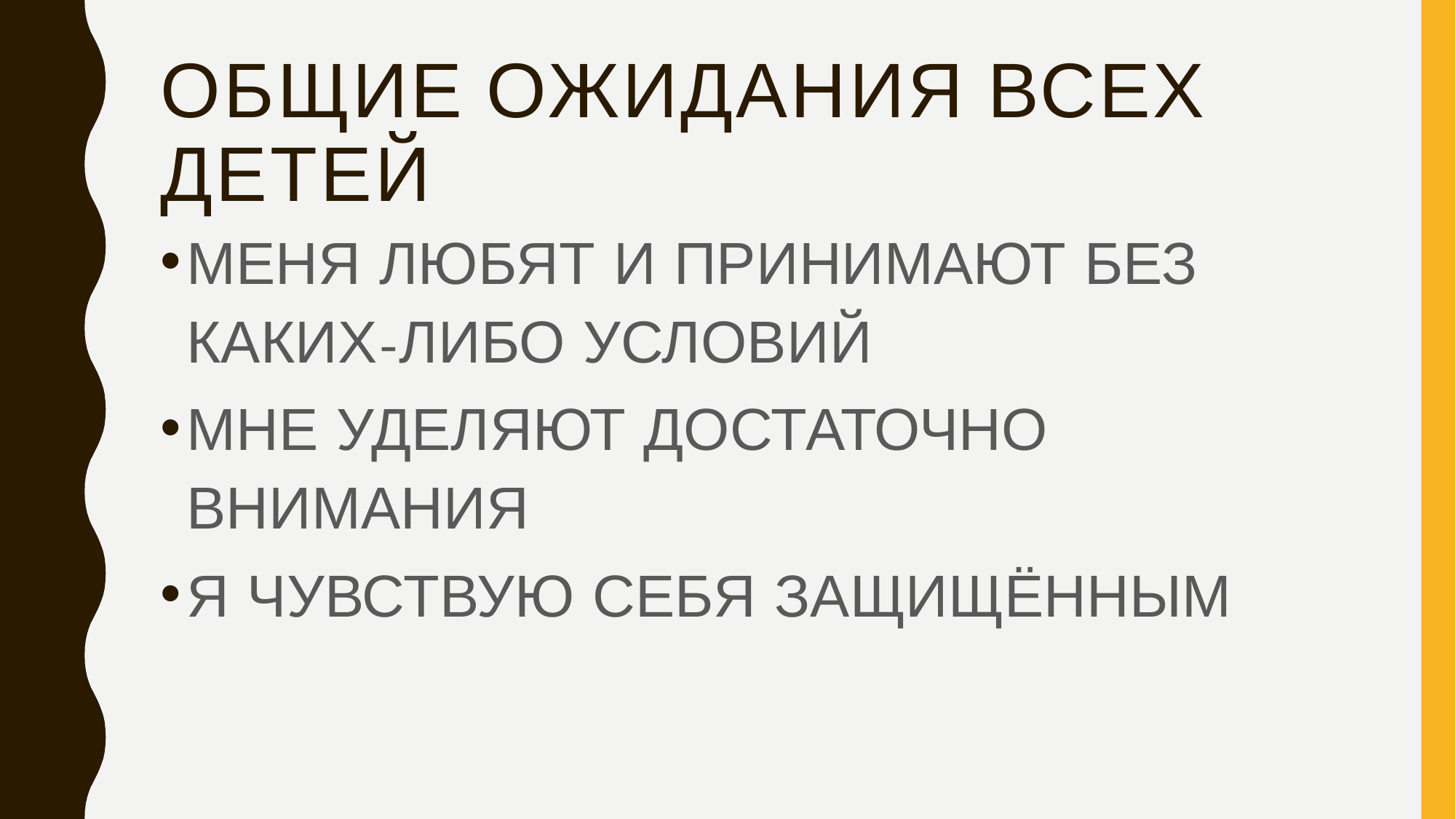

# ОБЩИЕ ОЖИДАНИЯ ВСЕХ ДЕТЕЙ
МЕНЯ ЛЮБЯТ И ПРИНИМАЮТ БЕЗ КАКИХ-ЛИБО УСЛОВИЙ
МНЕ УДЕЛЯЮТ ДОСТАТОЧНО ВНИМАНИЯ
Я ЧУВСТВУЮ СЕБЯ ЗАЩИЩЁННЫМ